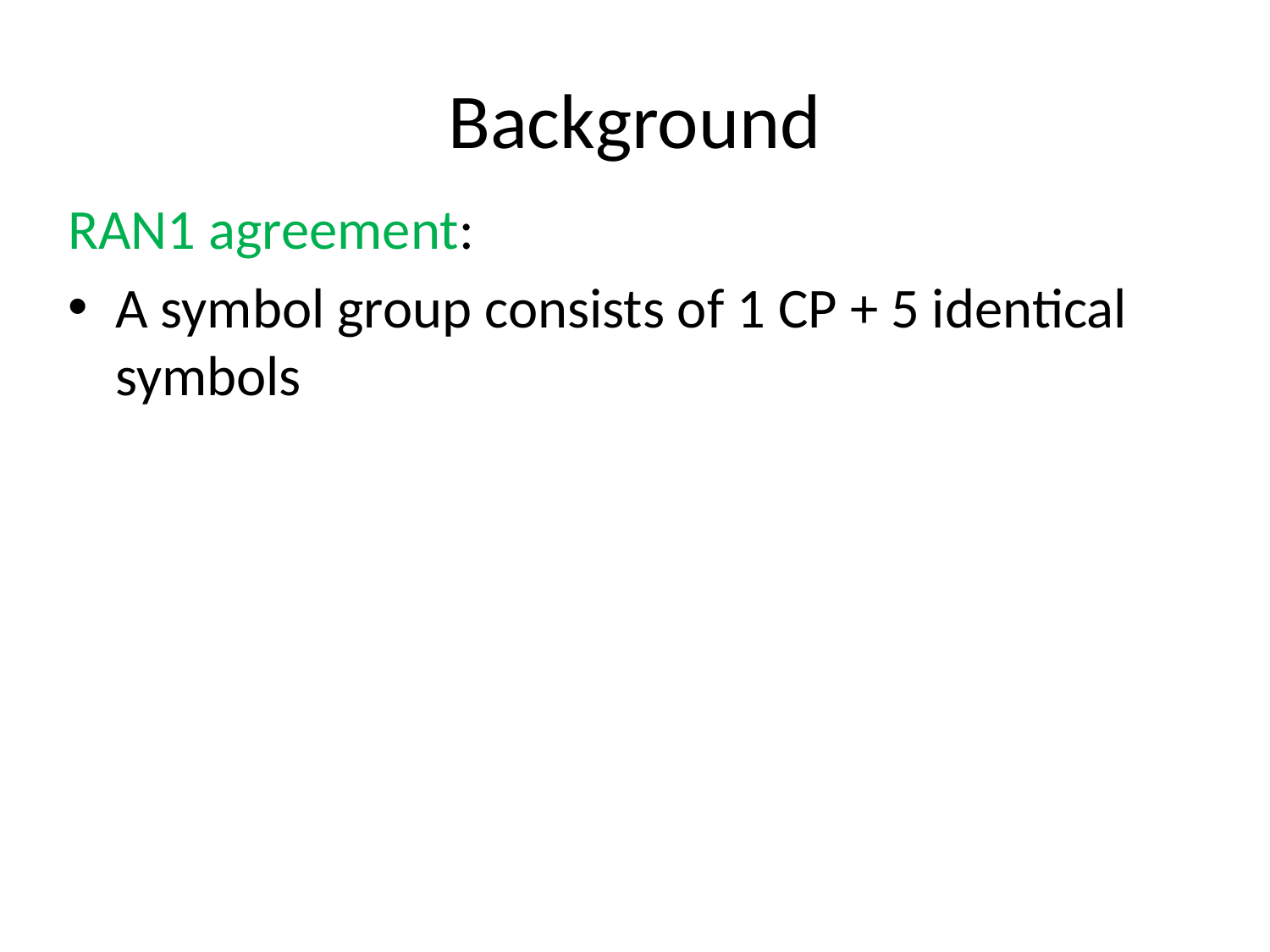

# Background
RAN1 agreement:
A symbol group consists of 1 CP + 5 identical symbols